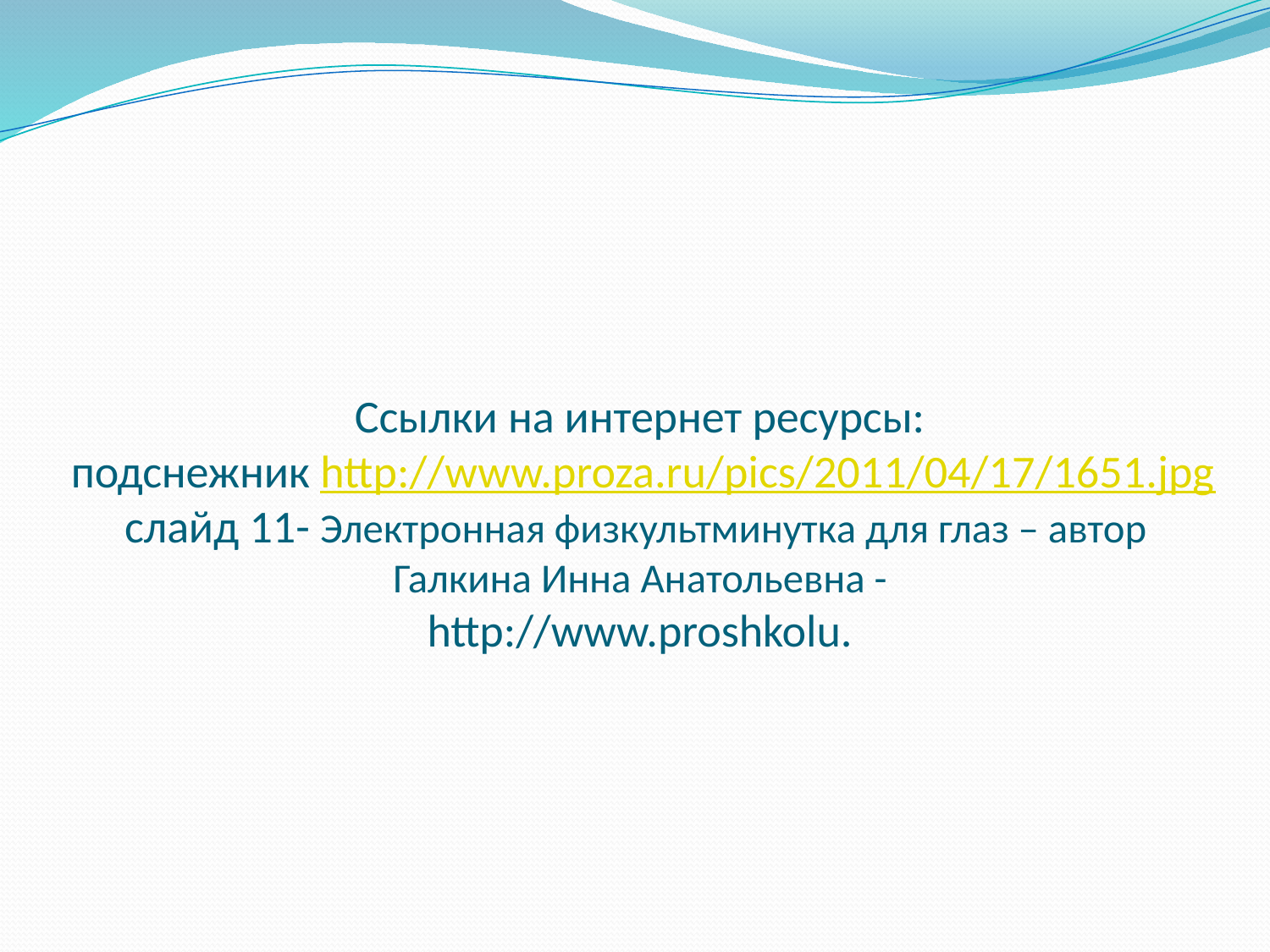

# Ссылки на интернет ресурсы: подснежник http://www.proza.ru/pics/2011/04/17/1651.jpg слайд 11- Электронная физкультминутка для глаз – автор  Галкина Инна Анатольевна - http://www.proshkolu.